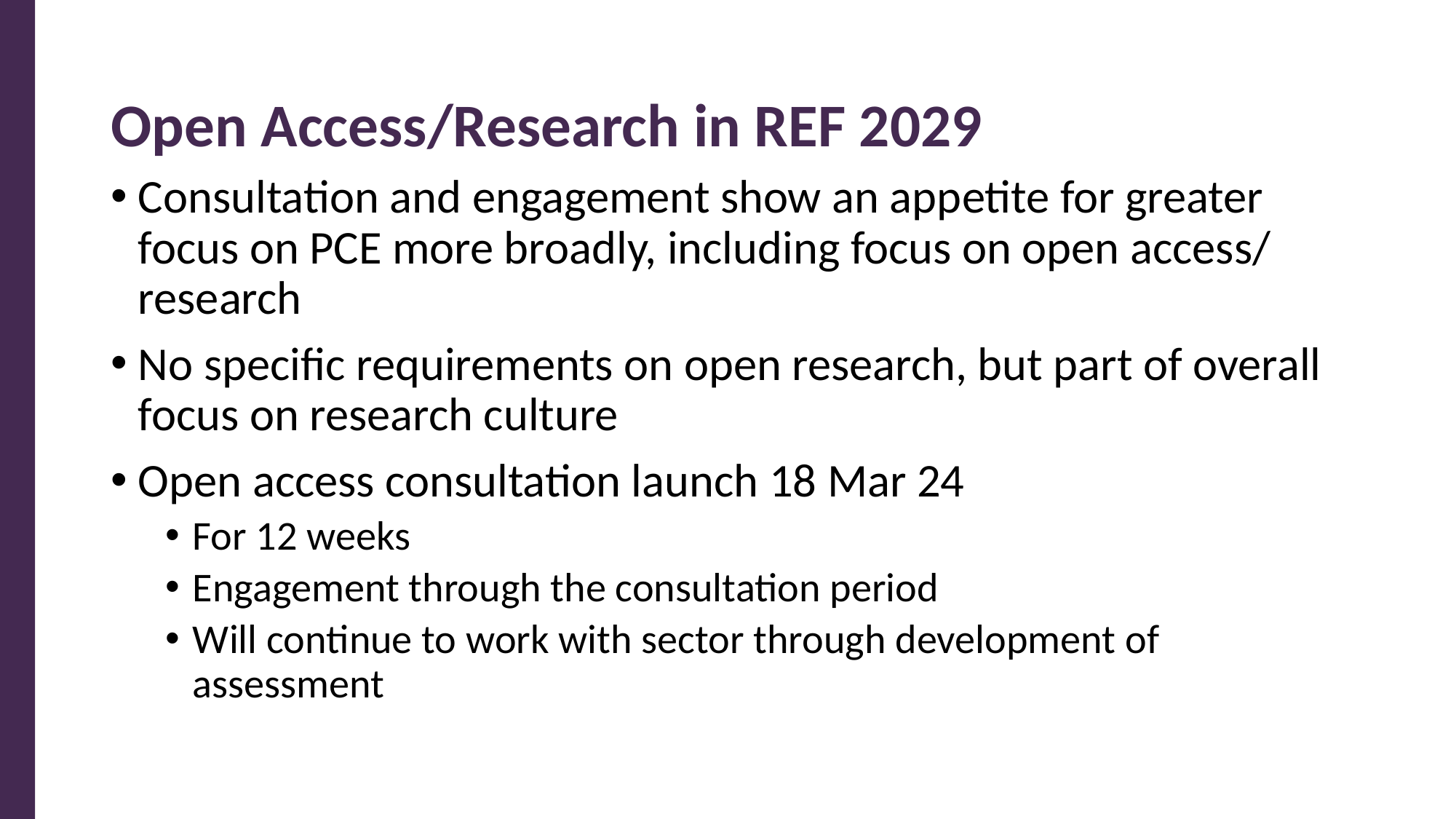

# Open Access/Research in REF 2029
Consultation and engagement show an appetite for greater focus on PCE more broadly, including focus on open access/ research
No specific requirements on open research, but part of overall focus on research culture
Open access consultation launch 18 Mar 24
For 12 weeks
Engagement through the consultation period
Will continue to work with sector through development of assessment